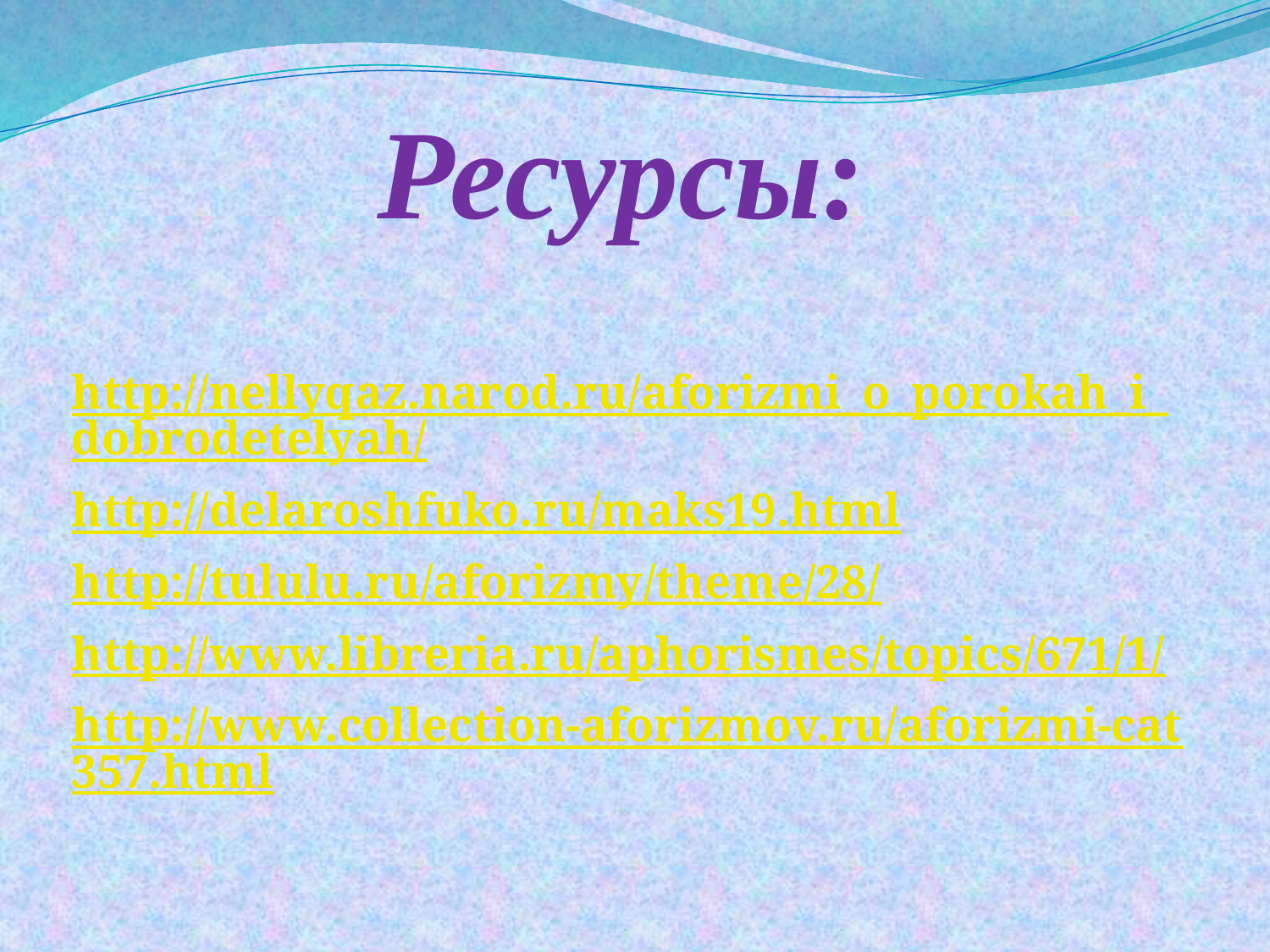

# Ресурсы:
http://nellyqaz.narod.ru/aforizmi_o_porokah_i_dobrodetelyah/
http://delaroshfuko.ru/maks19.html
http://tululu.ru/aforizmy/theme/28/
http://www.libreria.ru/aphorismes/topics/671/1/
http://www.collection-aforizmov.ru/aforizmi-cat357.html